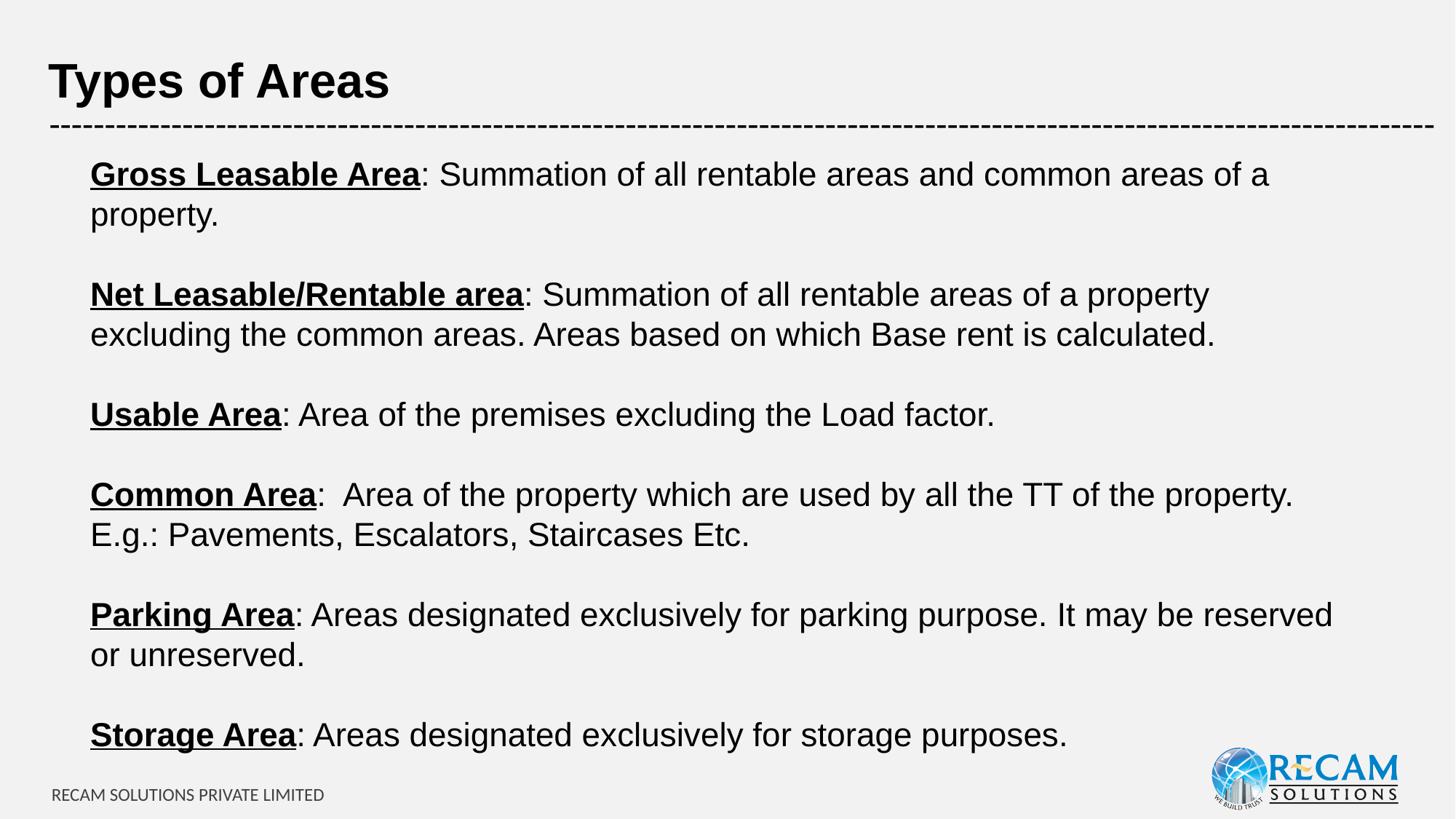

Types of Areas
-----------------------------------------------------------------------------------------------------------------------------
Gross Leasable Area: Summation of all rentable areas and common areas of a property.

Net Leasable/Rentable area: Summation of all rentable areas of a property excluding the common areas. Areas based on which Base rent is calculated.

Usable Area: Area of the premises excluding the Load factor.

Common Area:  Area of the property which are used by all the TT of the property. E.g.: Pavements, Escalators, Staircases Etc.

Parking Area: Areas designated exclusively for parking purpose. It may be reserved or unreserved.

Storage Area: Areas designated exclusively for storage purposes.
RECAM SOLUTIONS PRIVATE LIMITED